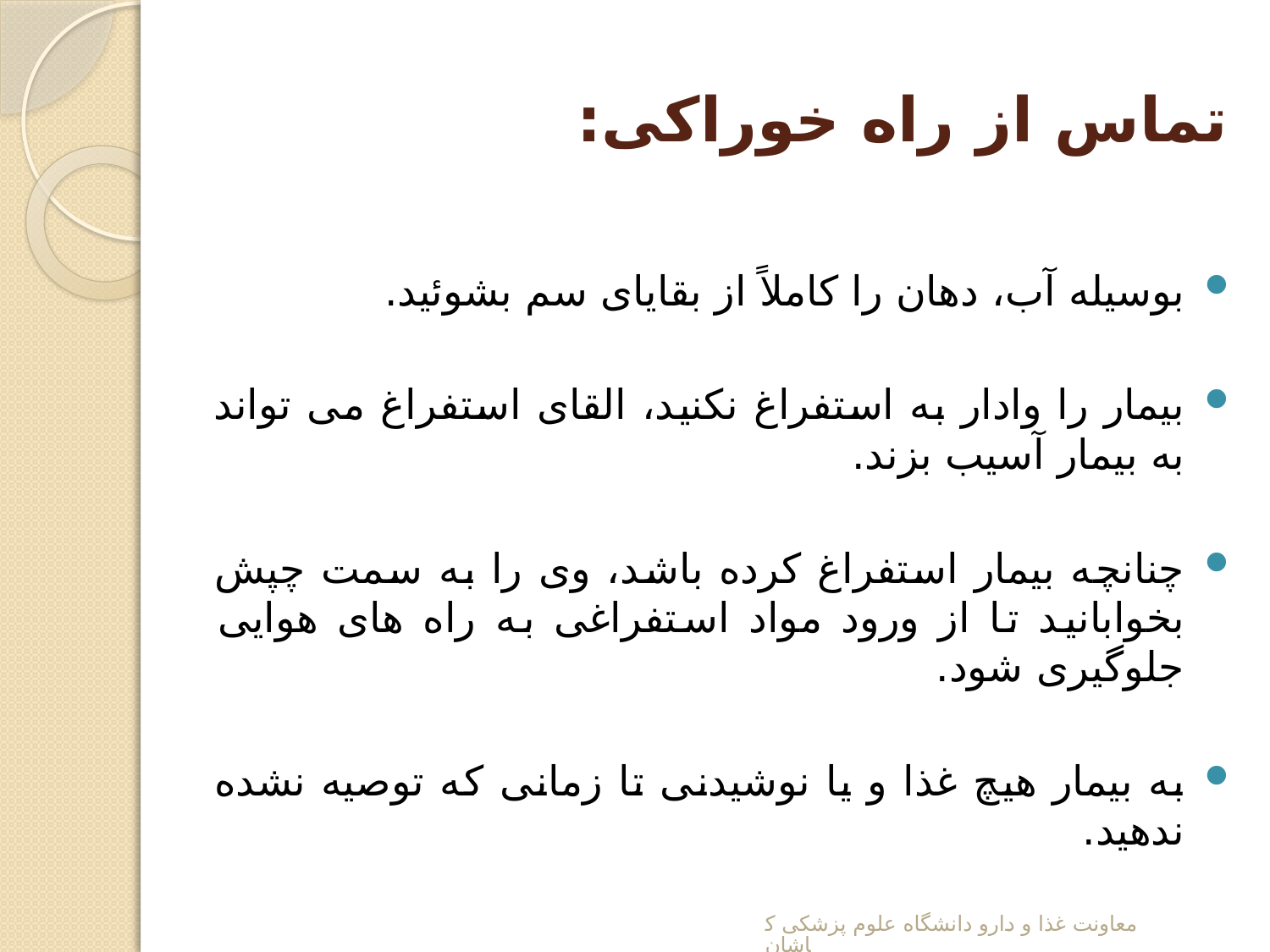

# تماس از راه خوراکی:

بوسیله آب، دهان را کاملاً از بقایای سم بشوئید.

بیمار را وادار به استفراغ نکنید، القای استفراغ می تواند به بیمار آسیب بزند.

چنانچه بیمار استفراغ کرده باشد، وی را به سمت چپش بخوابانید تا از ورود مواد استفراغی به راه های هوایی جلوگیری شود.

به بیمار هیچ غذا و یا نوشیدنی تا زمانی که توصیه نشده ندهید.
معاونت غذا و دارو دانشگاه علوم پزشکی کاشان